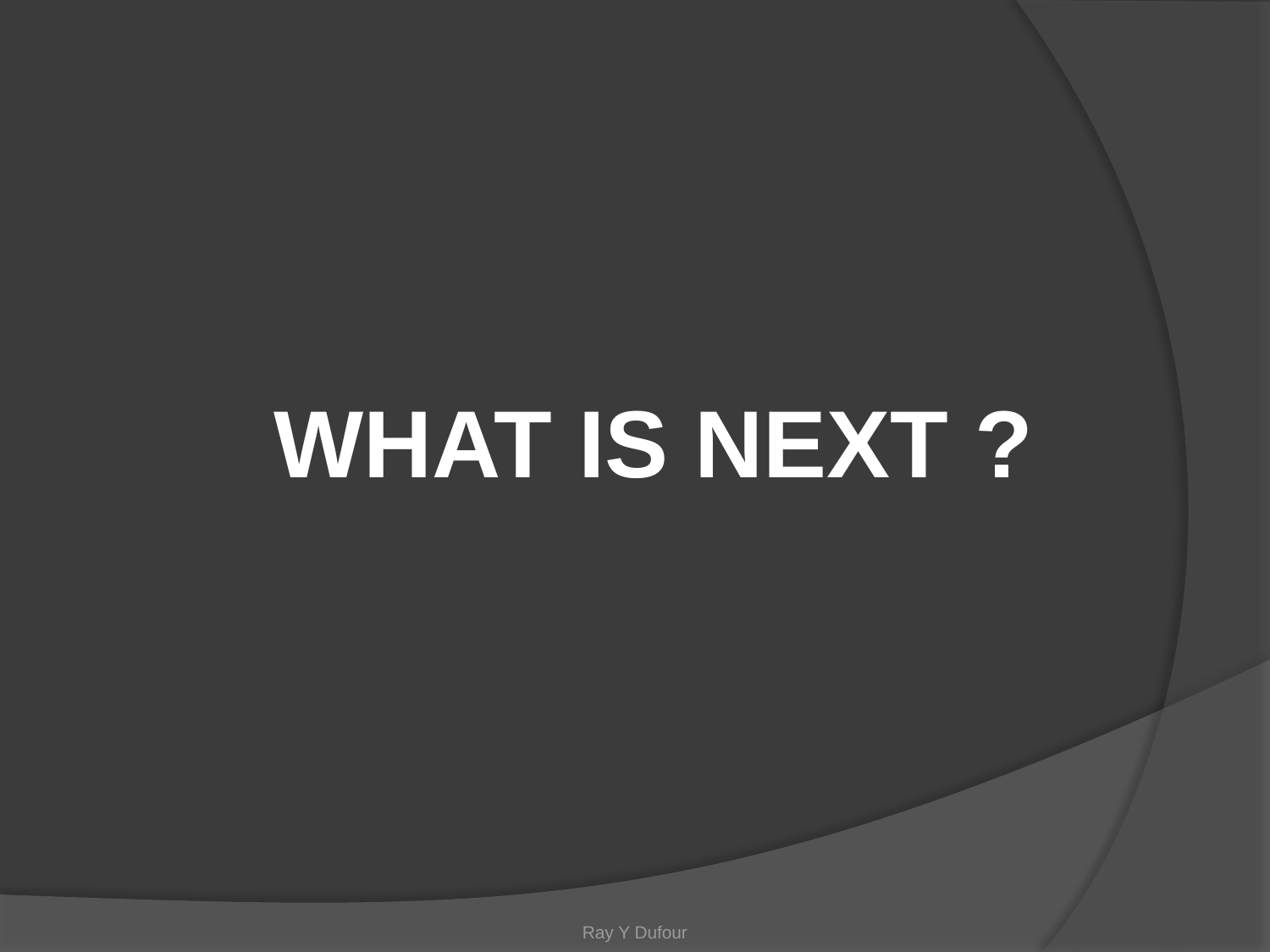

WHAT IS NEXT ?
Ray Y Dufour